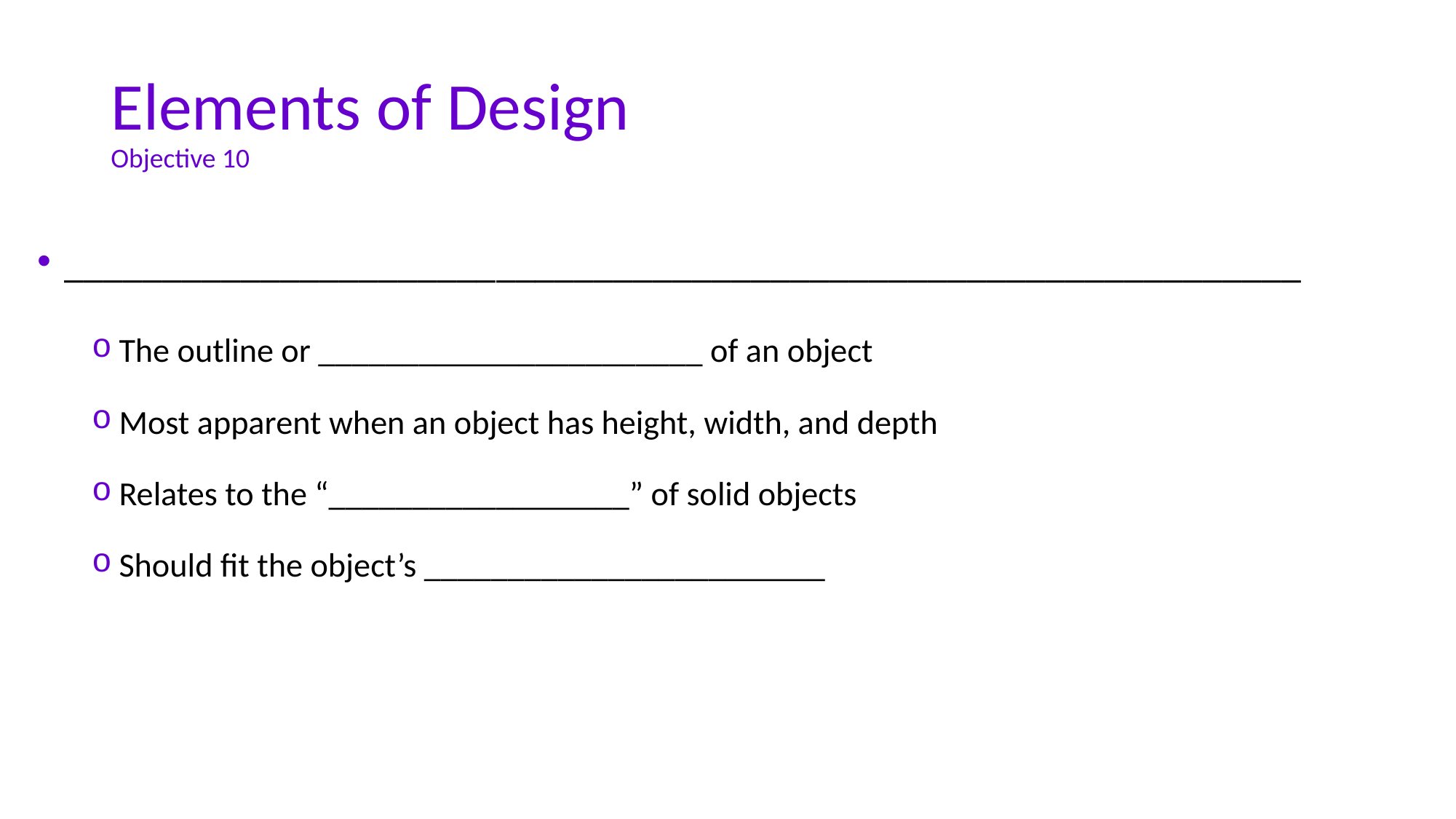

# Elements of Design Objective 10
_______________________________________________________________

The outline or _______________________ of an object

Most apparent when an object has height, width, and depth

Relates to the “__________________” of solid objects

Should fit the object’s ________________________